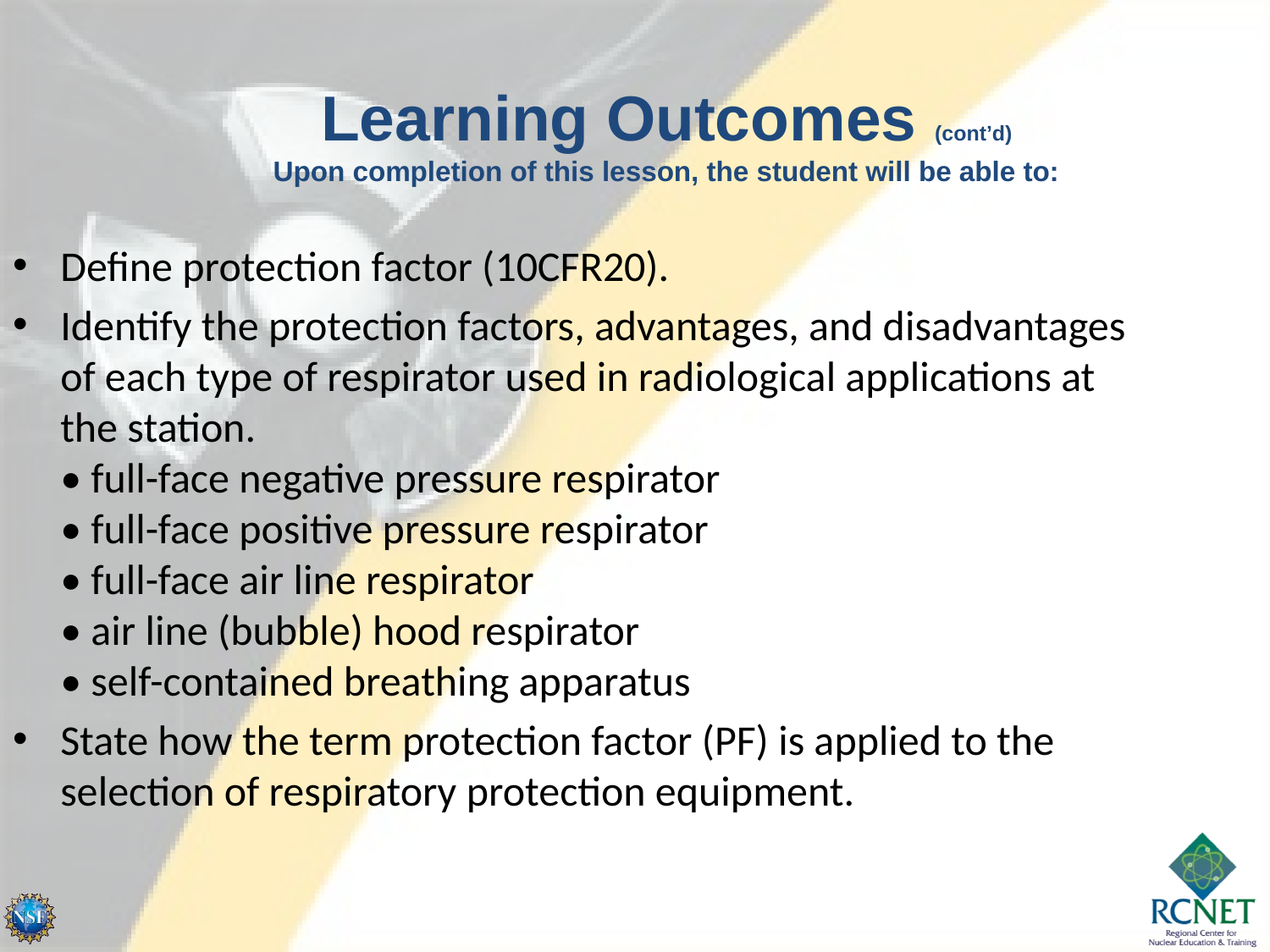

Learning Outcomes (cont’d)
Upon completion of this lesson, the student will be able to:
Define protection factor (10CFR20).
Identify the protection factors, advantages, and disadvantages of each type of respirator used in radiological applications at the station.
• full-face negative pressure respirator
• full-face positive pressure respirator
• full-face air line respirator
• air line (bubble) hood respirator
• self-contained breathing apparatus
State how the term protection factor (PF) is applied to the selection of respiratory protection equipment.